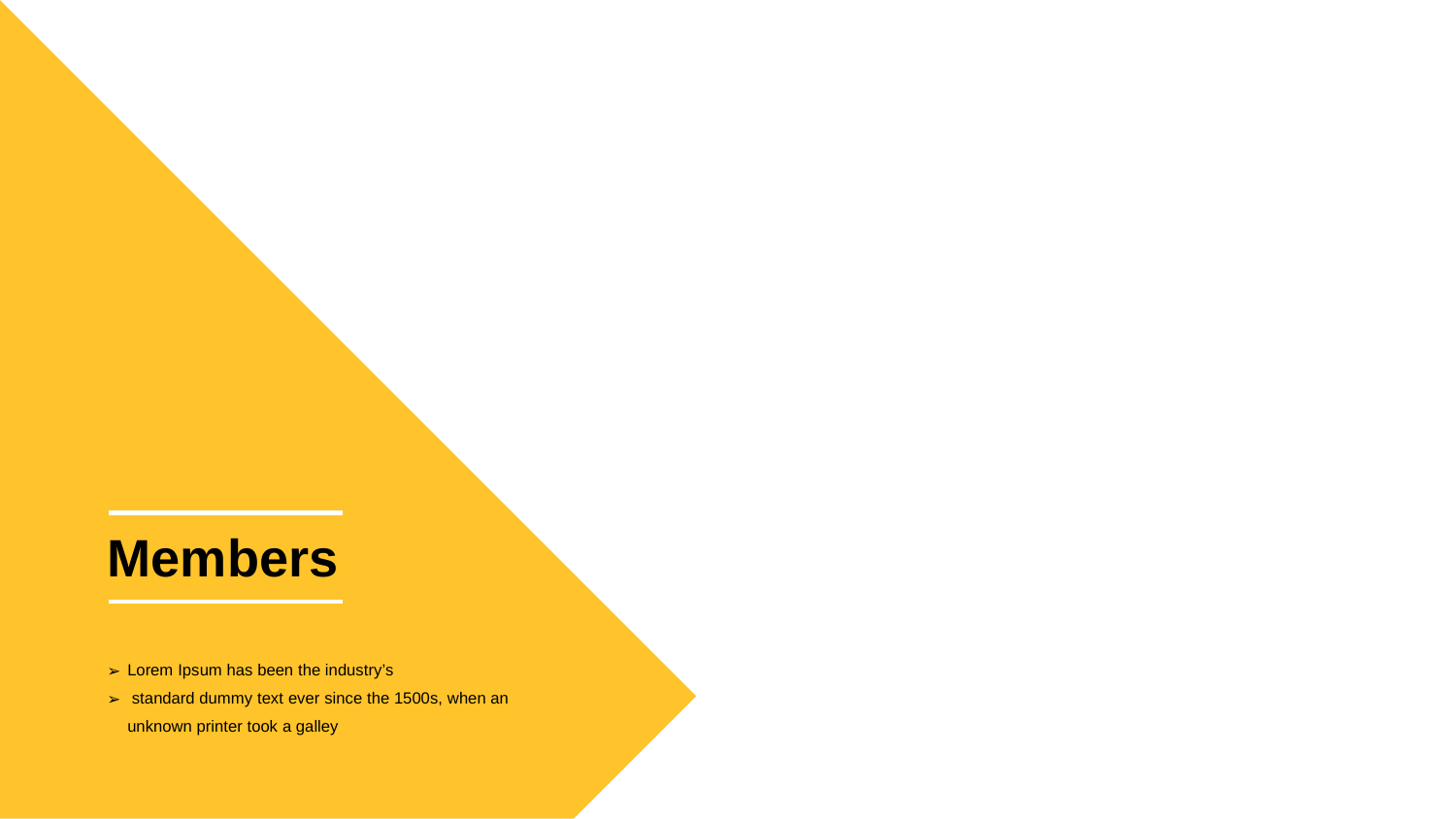

Members
Lorem Ipsum has been the industry’s
 standard dummy text ever since the 1500s, when an unknown printer took a galley